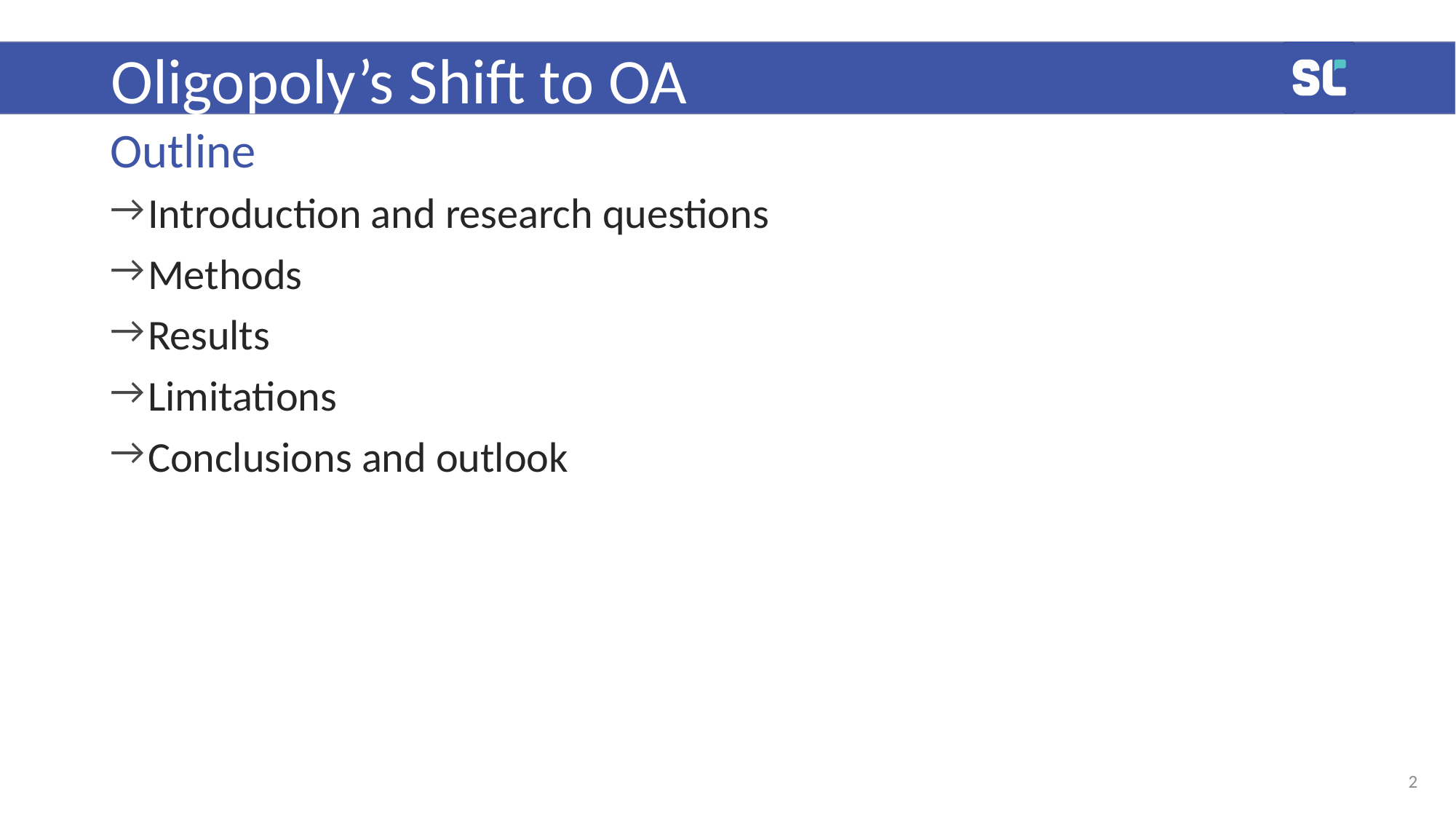

# Oligopoly’s Shift to OA
Outline
Introduction and research questions
Methods
Results
Limitations
Conclusions and outlook

2